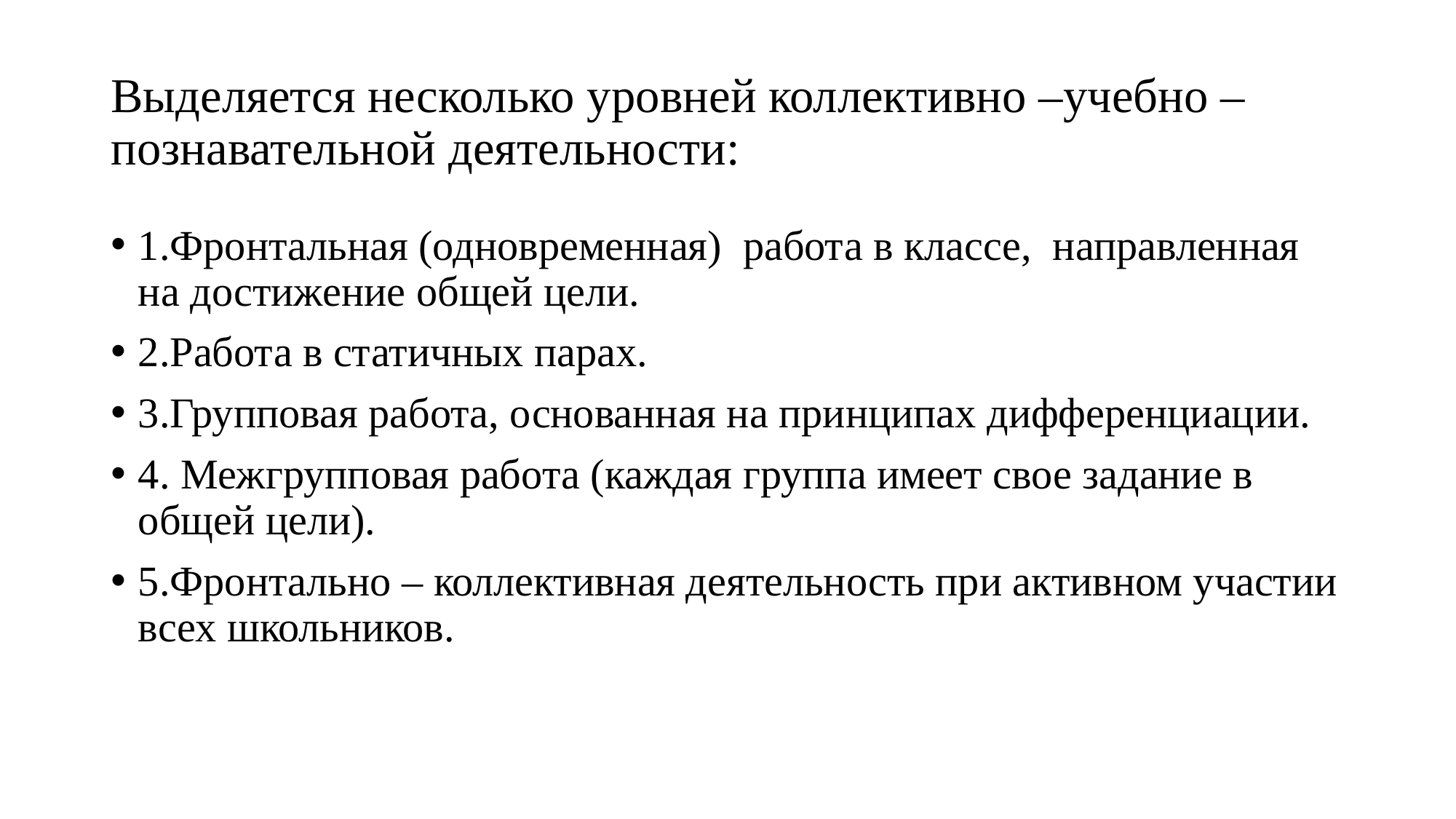

# Выделяется несколько уровней коллективно –учебно – познавательной деятельности:
1.Фронтальная (одновременная)  работа в классе,  направленная на достижение общей цели.
2.Работа в статичных парах.
3.Групповая работа, основанная на принципах дифференциации.
4. Межгрупповая работа (каждая группа имеет свое задание в общей цели).
5.Фронтально – коллективная деятельность при активном участии всех школьников.